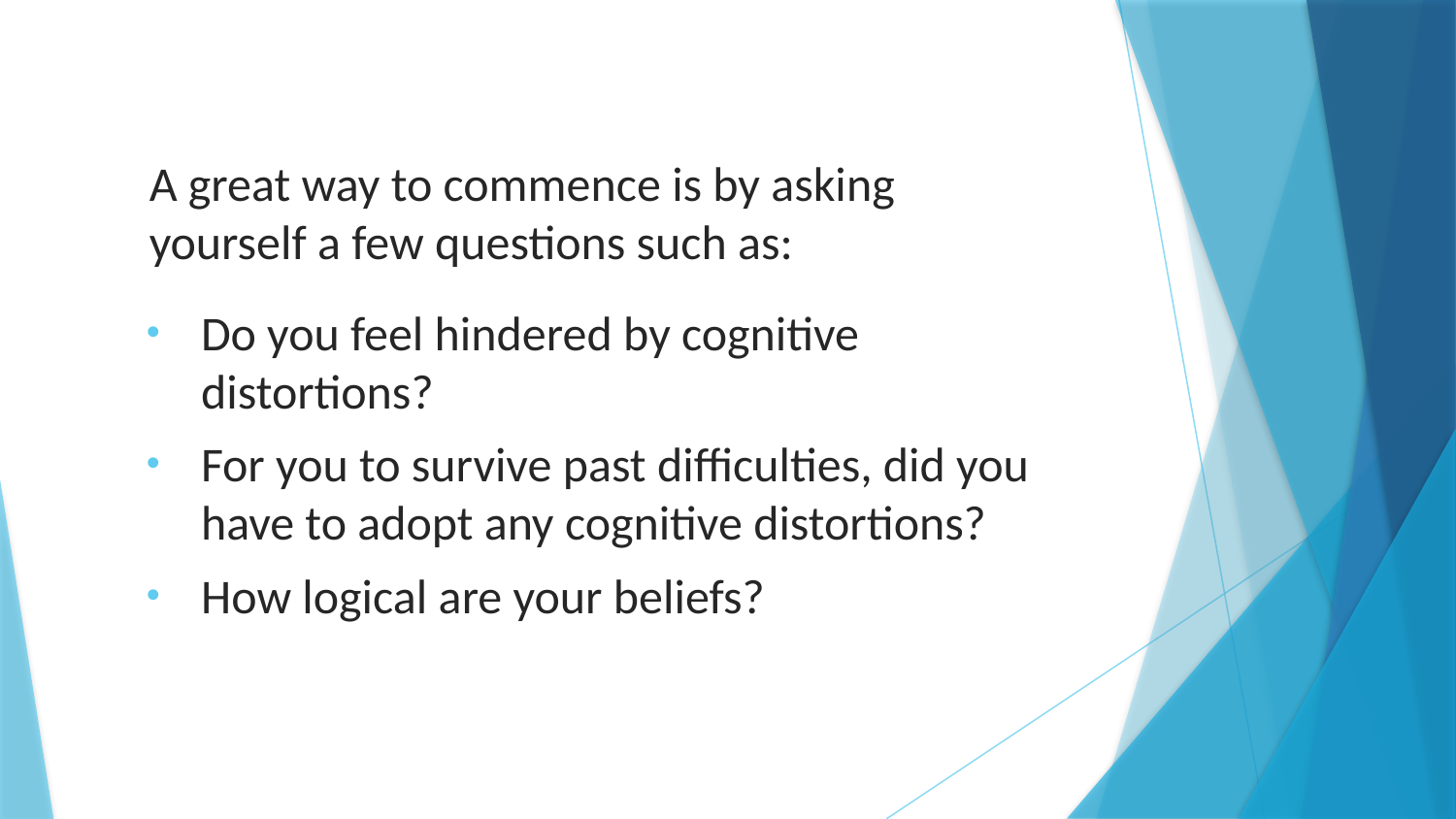

A great way to commence is by asking yourself a few questions such as:
Do you feel hindered by cognitive distortions?
For you to survive past difficulties, did you have to adopt any cognitive distortions?
How logical are your beliefs?